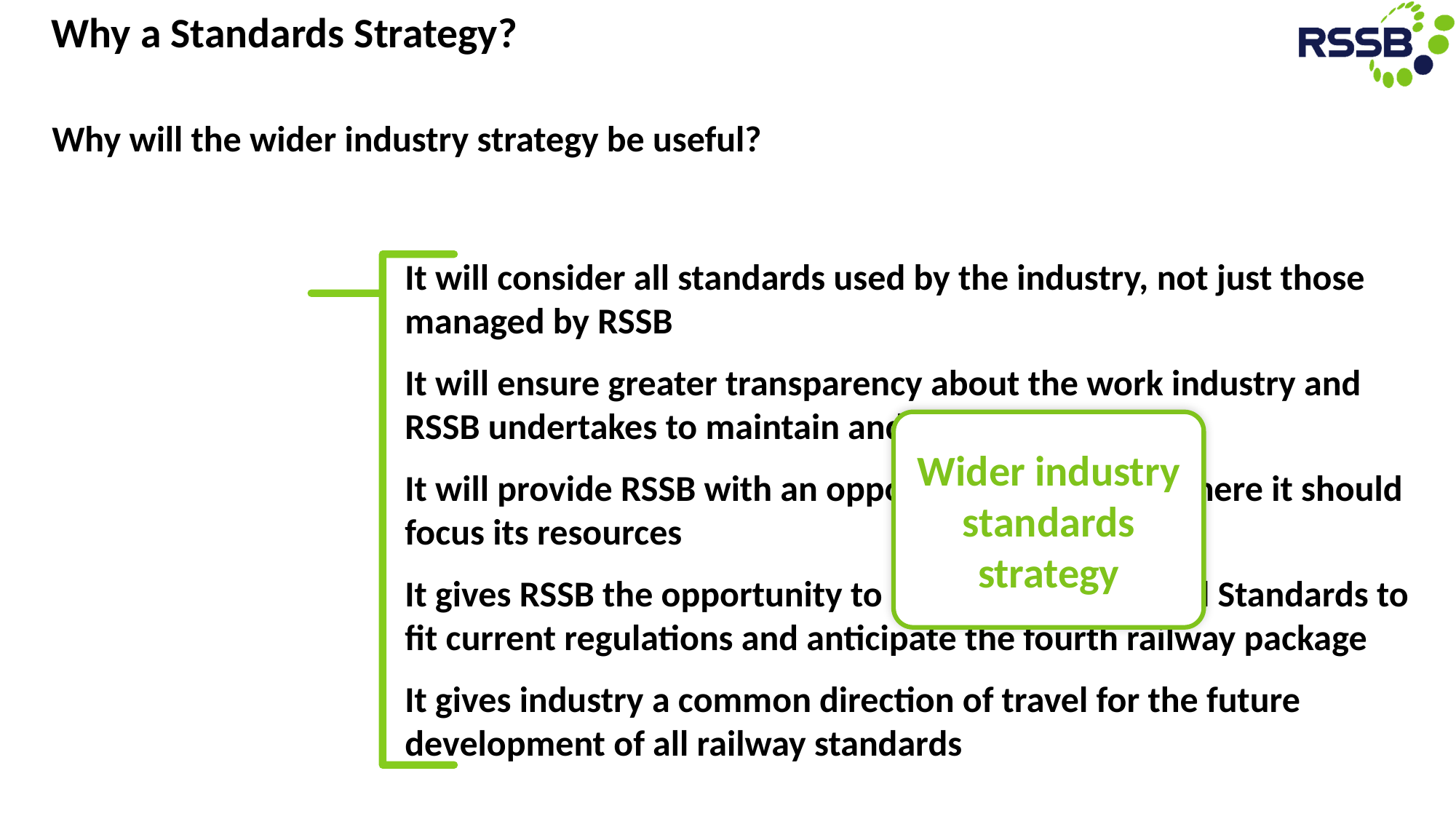

Why a Standards Strategy?
Why will the wider industry strategy be useful?
It will consider all standards used by the industry, not just those managed by RSSB
It will ensure greater transparency about the work industry and RSSB undertakes to maintain and develop standards
It will provide RSSB with an opportunity to look at where it should focus its resources
It gives RSSB the opportunity to adapt RSSB managed Standards to fit current regulations and anticipate the fourth railway package
It gives industry a common direction of travel for the future development of all railway standards

Wider industry standards strategy